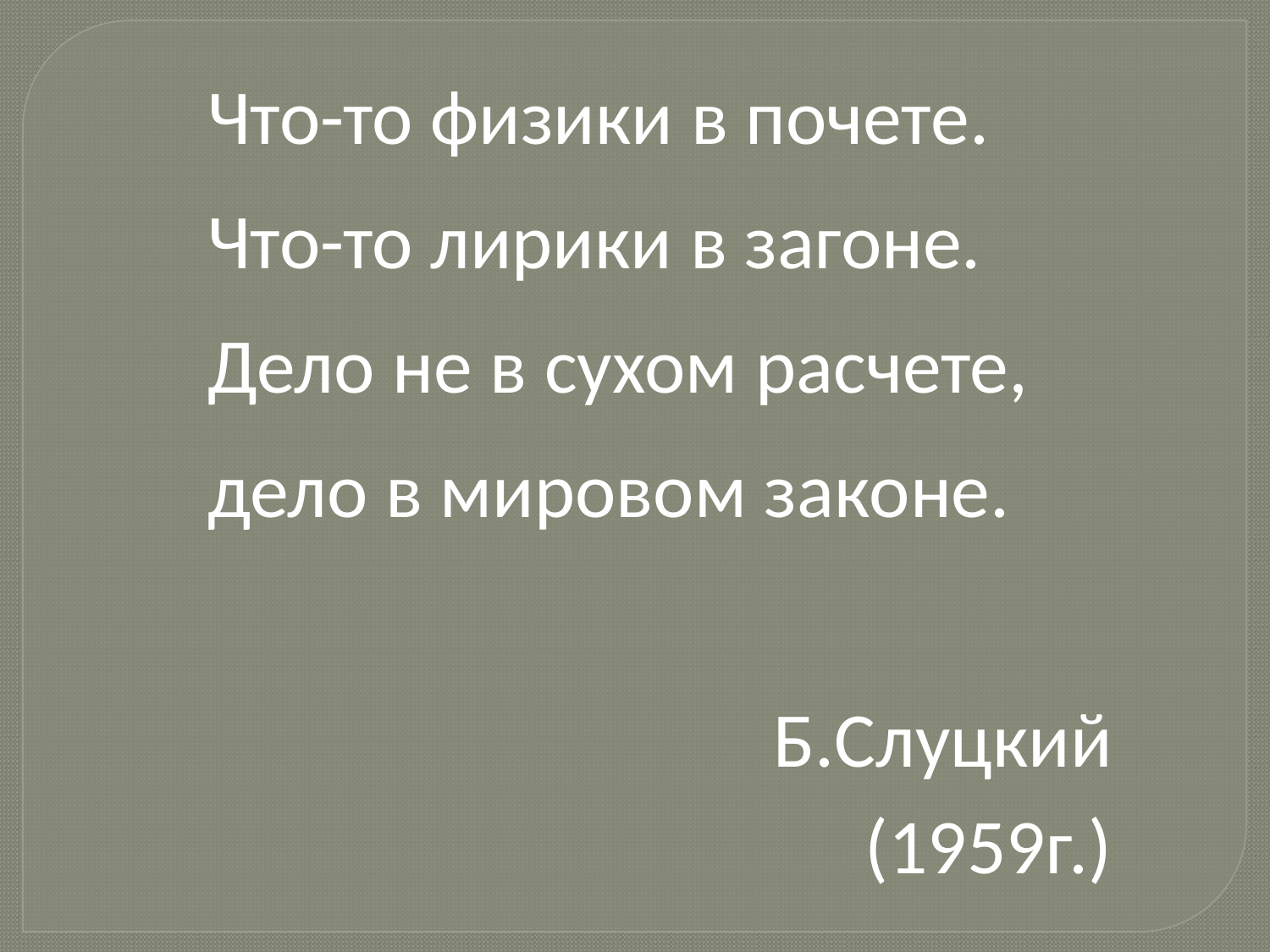

Что-то физики в почете.
Что-то лирики в загоне.
Дело не в сухом расчете,
дело в мировом законе.

                                Б.Слуцкий (1959г.)